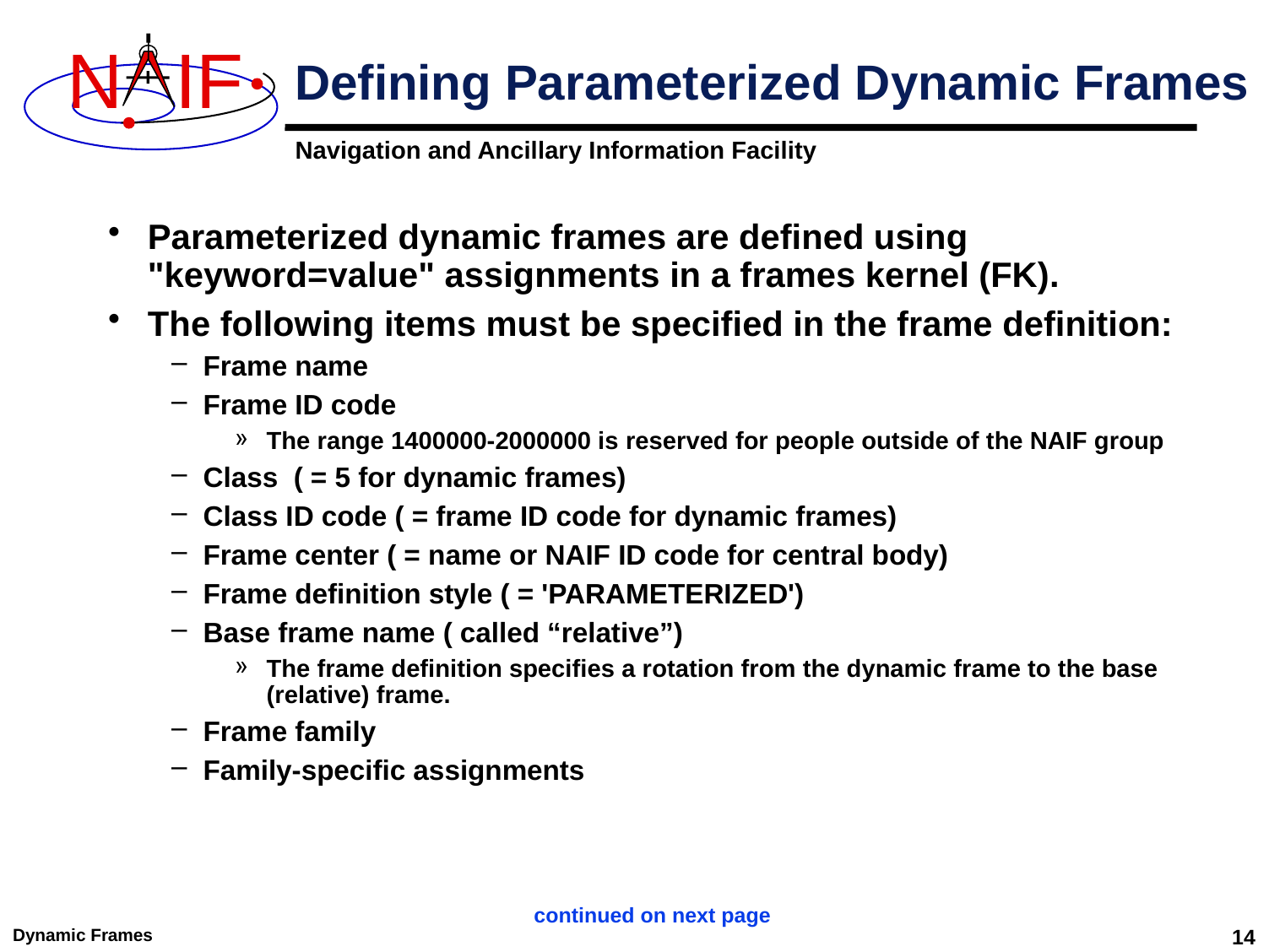

# Defining Parameterized Dynamic Frames
Parameterized dynamic frames are defined using "keyword=value" assignments in a frames kernel (FK).
The following items must be specified in the frame definition:
Frame name
Frame ID code
The range 1400000-2000000 is reserved for people outside of the NAIF group
Class  ( = 5 for dynamic frames)
Class ID code ( = frame ID code for dynamic frames)
Frame center ( = name or NAIF ID code for central body)
Frame definition style ( = 'PARAMETERIZED')
Base frame name ( called “relative”)
The frame definition specifies a rotation from the dynamic frame to the base (relative) frame.
Frame family
Family-specific assignments
continued on next page
Dynamic Frames
14